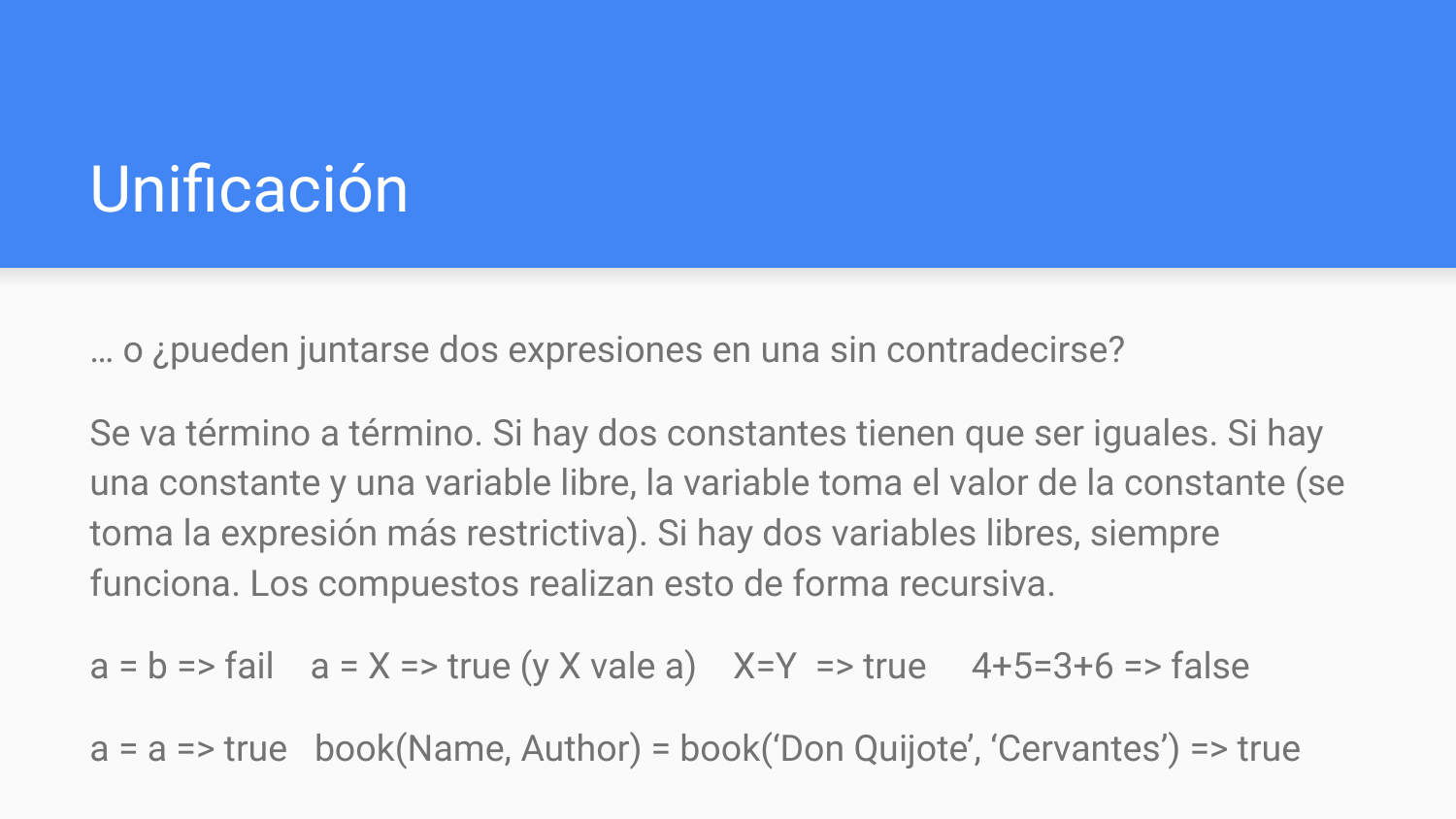

# Unificación
… o ¿pueden juntarse dos expresiones en una sin contradecirse?
Se va término a término. Si hay dos constantes tienen que ser iguales. Si hay una constante y una variable libre, la variable toma el valor de la constante (se toma la expresión más restrictiva). Si hay dos variables libres, siempre funciona. Los compuestos realizan esto de forma recursiva.
a = b => fail    a = X => true (y X vale a)    X=Y  => true     4+5=3+6 => false
a = a => true   book(Name, Author) = book(‘Don Quijote’, ‘Cervantes’) => true